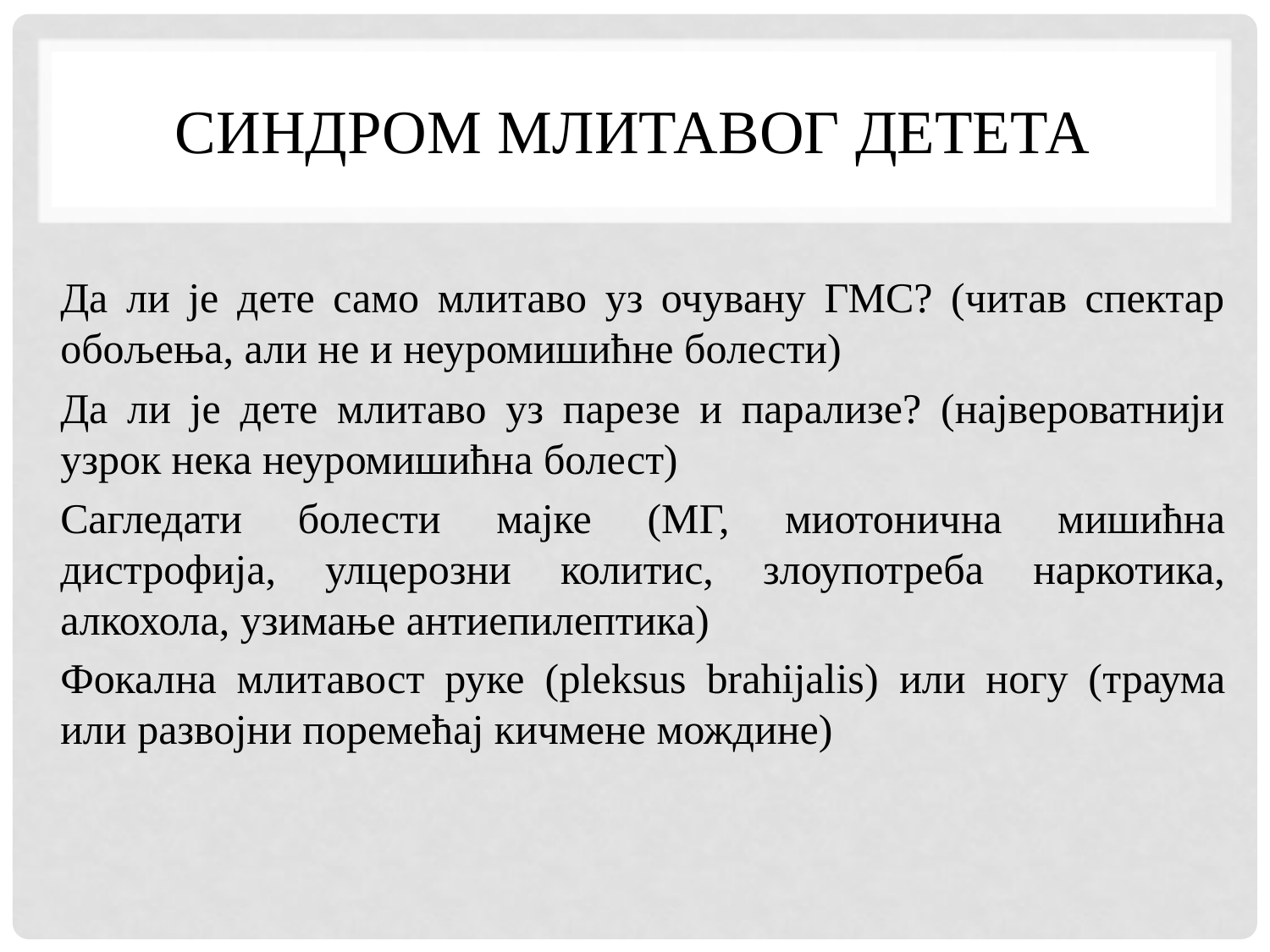

# Синдром млитавог детета
Да ли је дете само млитаво уз очувану ГМС? (читав спектар обољења, али не и неуромишићне болести)
Да ли је дете млитаво уз парезе и парализе? (највероватнији узрок нека неуромишићна болест)
Сагледати болести мајке (МГ, миотонична мишићна дистрофија, улцерозни колитис, злоупотреба наркотика, алкохола, узимање антиепилептика)
Фокална млитавост руке (pleksus brahijalis) или ногу (траума или развојни поремећај кичмене мождине)